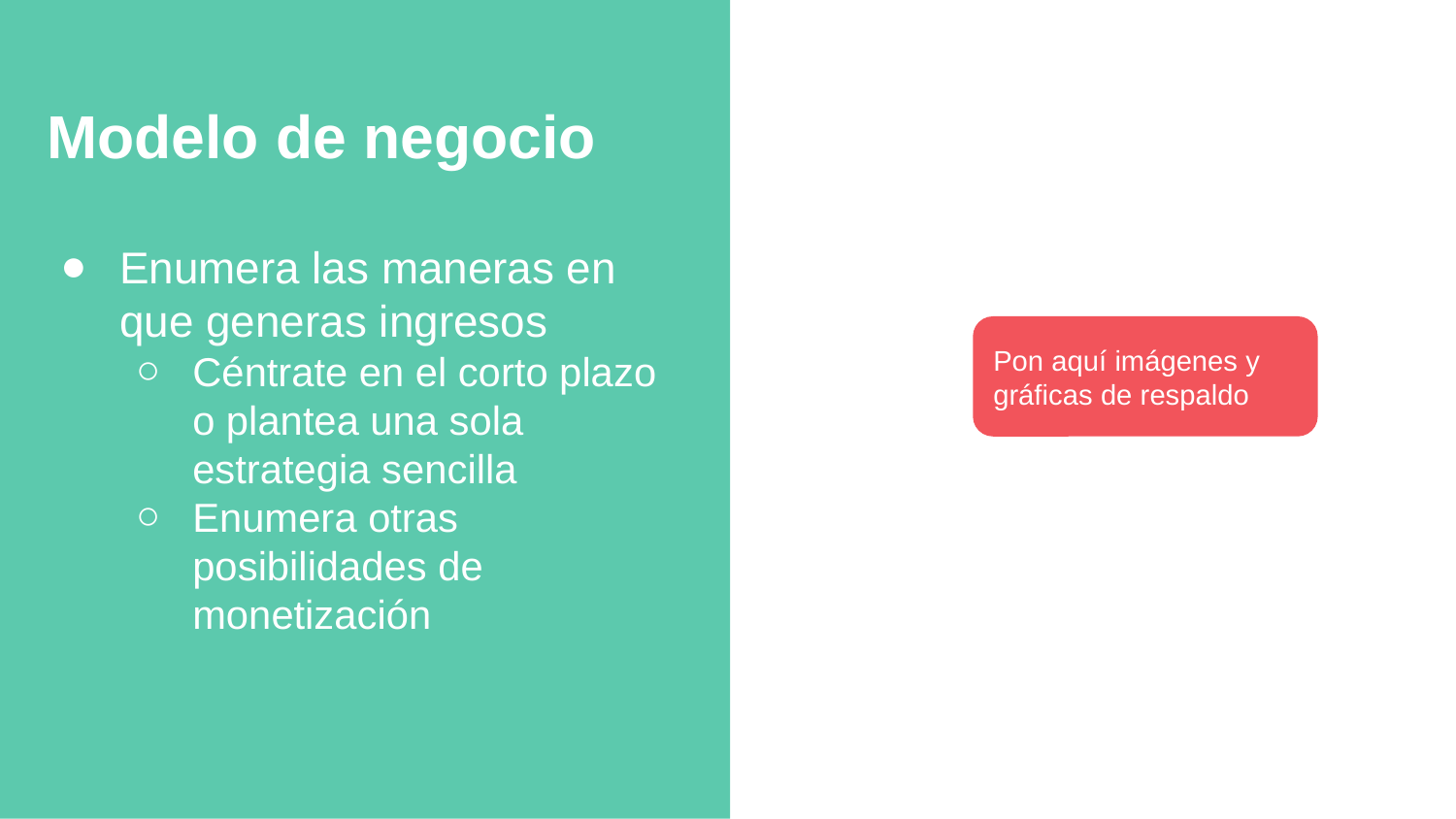

Modelo de negocio
Enumera las maneras en que generas ingresos
Céntrate en el corto plazo o plantea una sola estrategia sencilla
Enumera otras posibilidades de monetización
Pon aquí imágenes y gráficas de respaldo